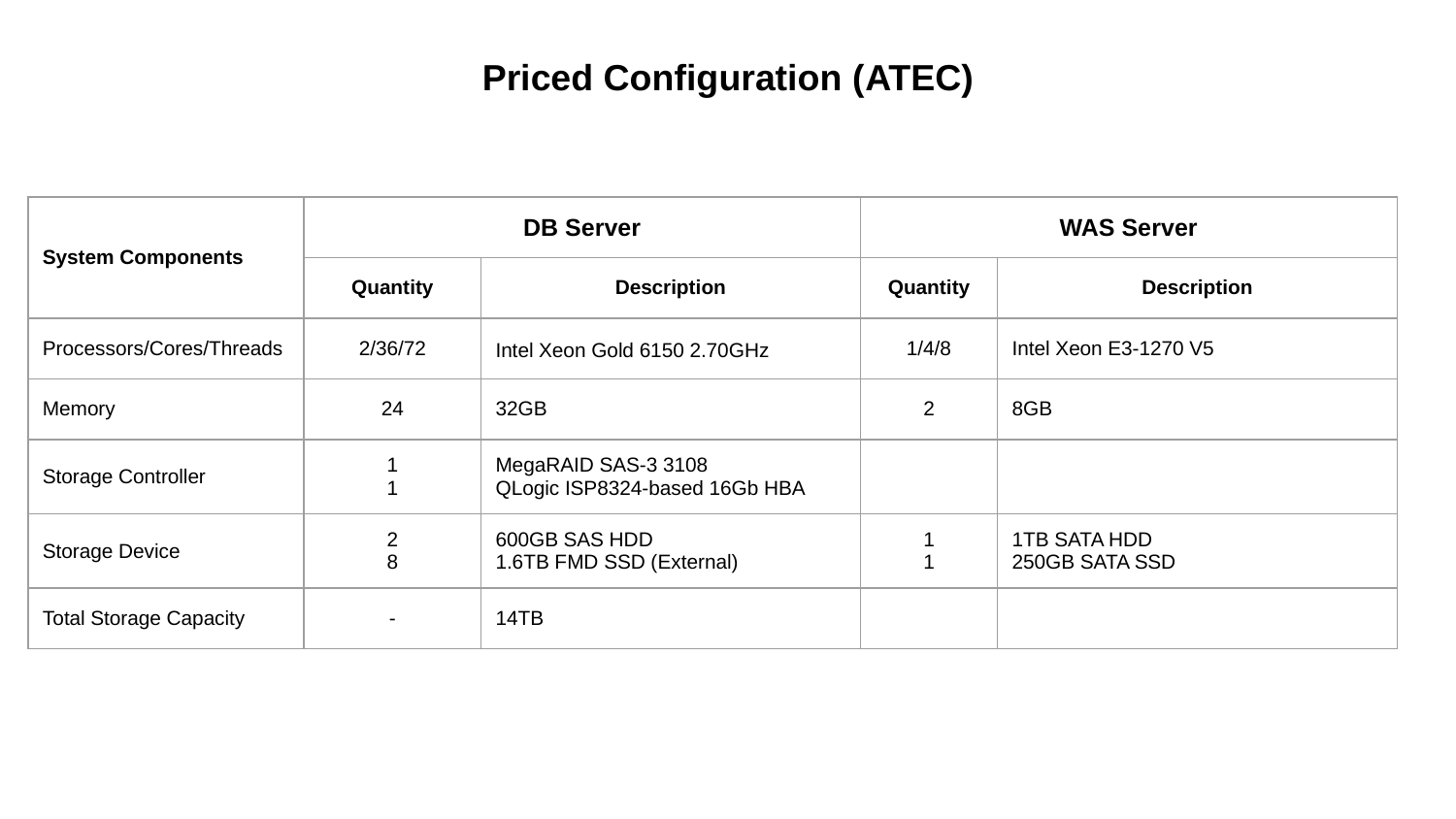

Priced Configuration (ATEC)
| System Components | DB Server |  | WAS Server |  |
| --- | --- | --- | --- | --- |
|  | Quantity | Description | Quantity | Description |
| Processors/Cores/Threads | 2/36/72 | Intel Xeon Gold 6150 2.70GHz | 1/4/8 | Intel Xeon E3-1270 V5 |
| Memory | 24 | 32GB | 2 | 8GB |
| Storage Controller | 1 1 | MegaRAID SAS-3 3108 QLogic ISP8324-based 16Gb HBA |  |  |
| Storage Device | 2 8 | 600GB SAS HDD 1.6TB FMD SSD (External) | 1 1 | 1TB SATA HDD 250GB SATA SSD |
| Total Storage Capacity | - | 14TB |  |  |